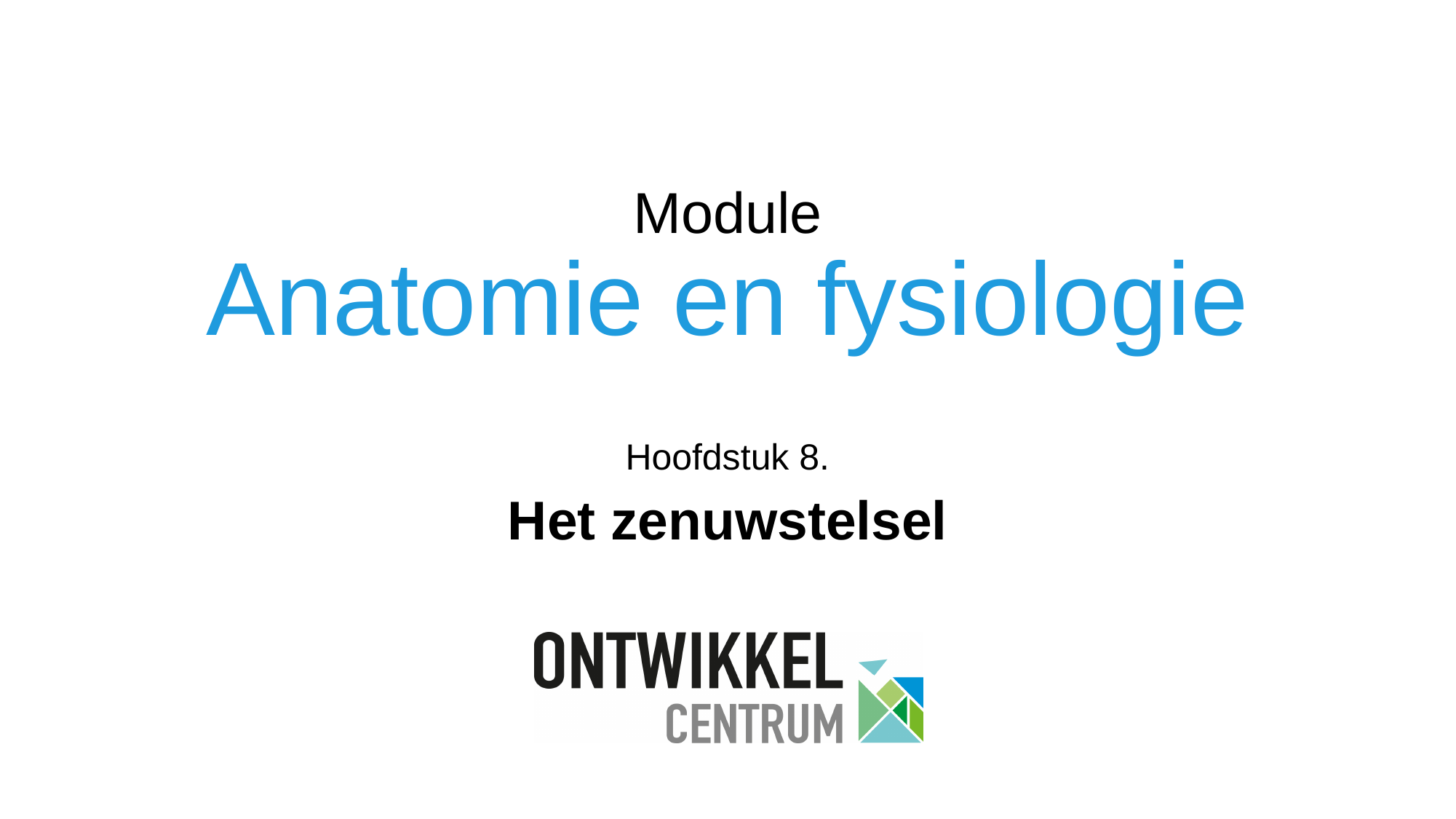

# Module Anatomie en fysiologie

Hoofdstuk 8.
Het zenuwstelsel